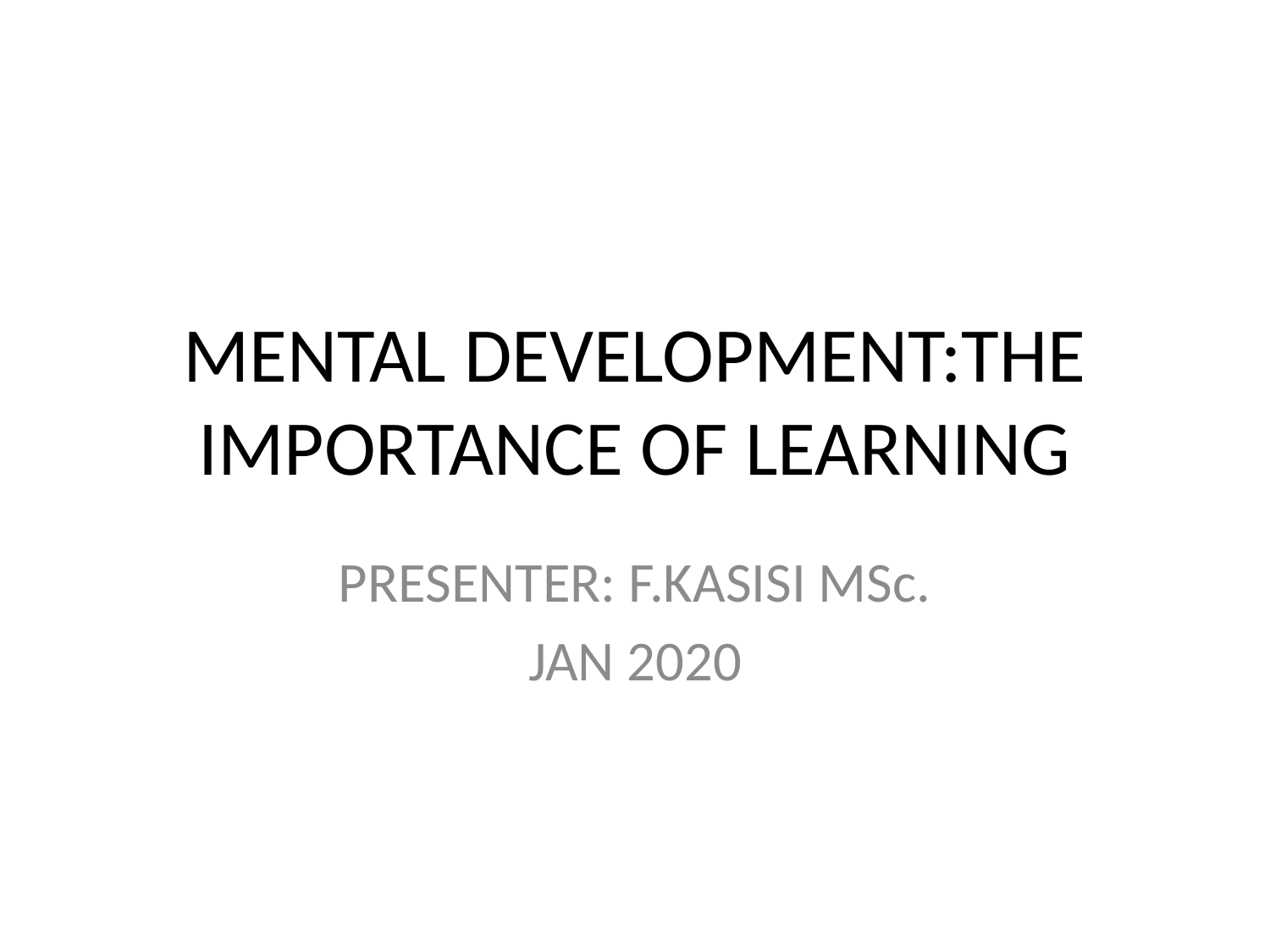

# MENTAL DEVELOPMENT:THE IMPORTANCE OF LEARNING
PRESENTER: F.KASISI MSc.
JAN 2020